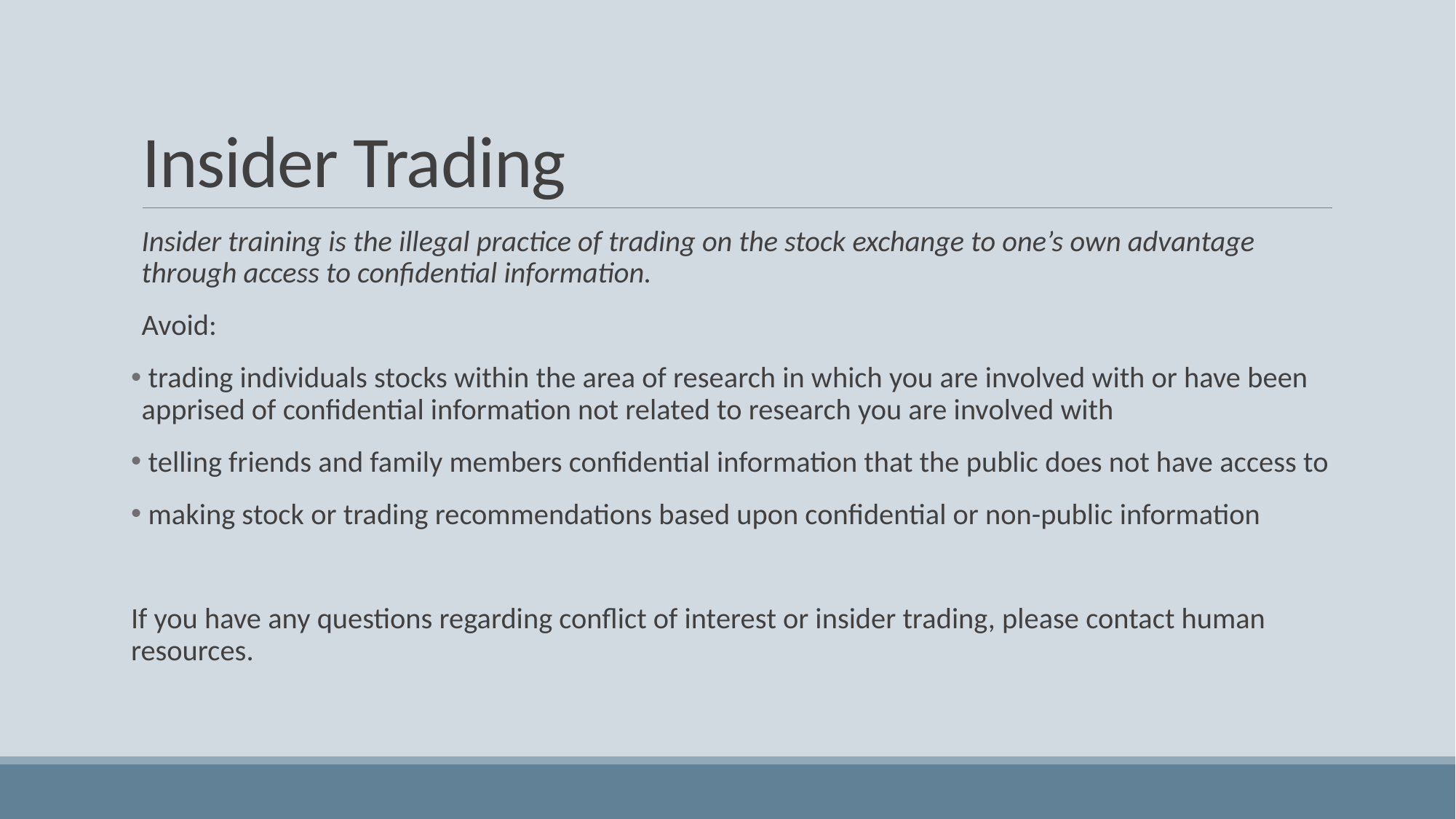

# Insider Trading
Insider training is the illegal practice of trading on the stock exchange to one’s own advantage through access to confidential information.
Avoid:
 trading individuals stocks within the area of research in which you are involved with or have been apprised of confidential information not related to research you are involved with
 telling friends and family members confidential information that the public does not have access to
 making stock or trading recommendations based upon confidential or non-public information

If you have any questions regarding conflict of interest or insider trading, please contact human resources.